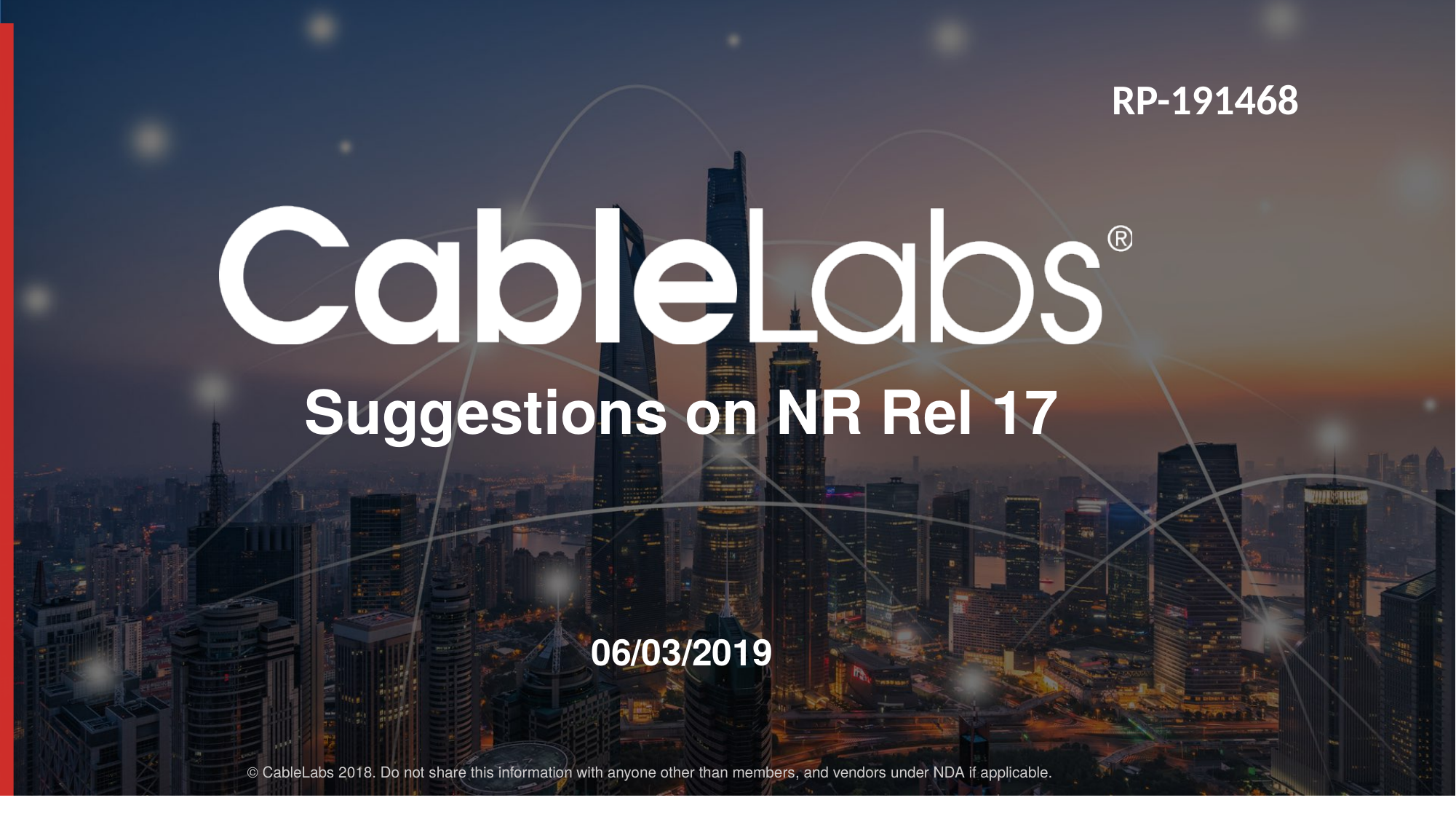

RP-191468
Suggestions on NR Rel 17
06/03/2019